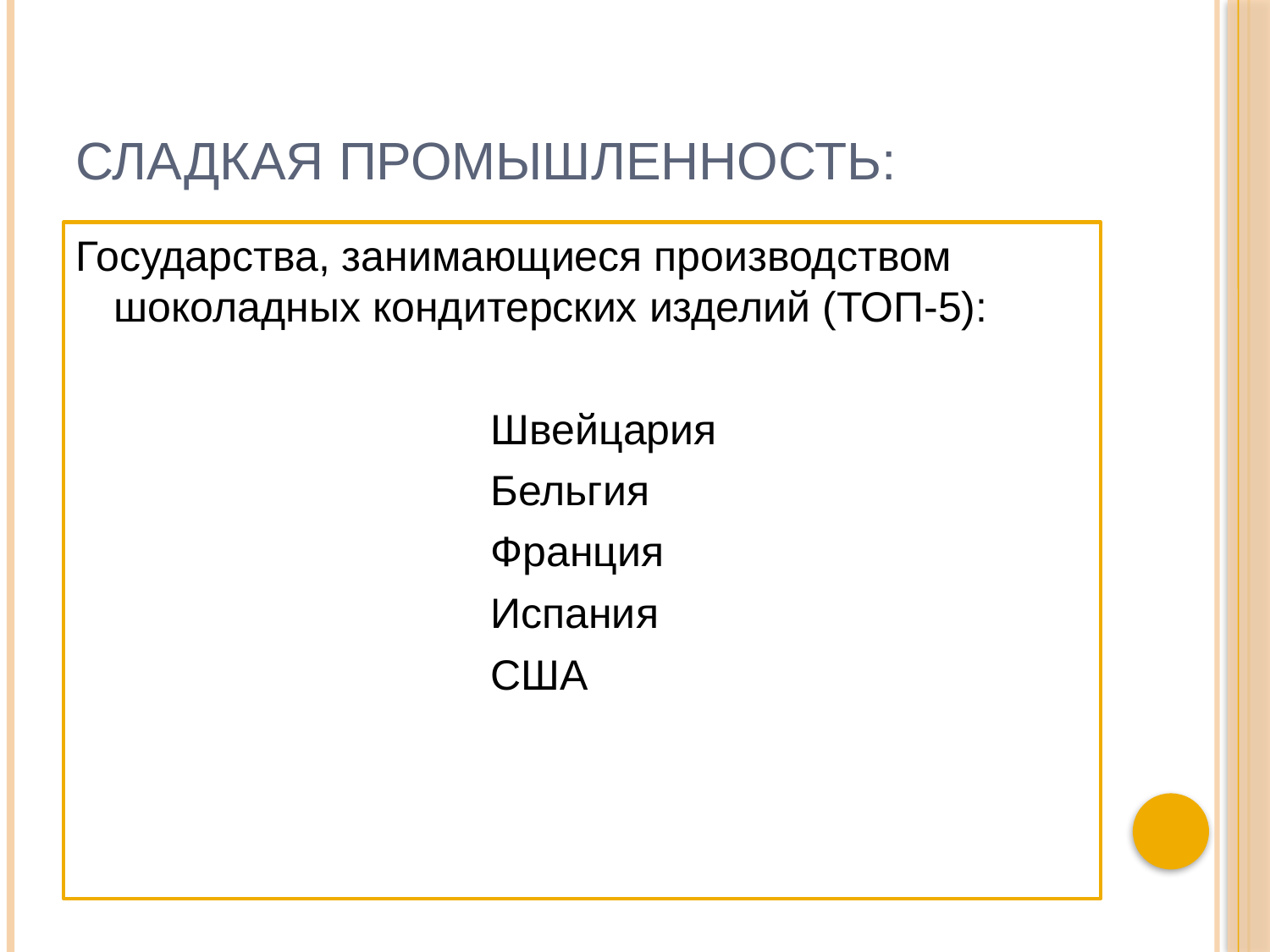

# СЛАДКАЯ ПРОМЫШЛЕННОСТЬ:
Государства, занимающиеся производством шоколадных кондитерских изделий (ТОП-5):

                                   Швейцария
                                   Бельгия
                                   Франция
                                   Испания
                                   США